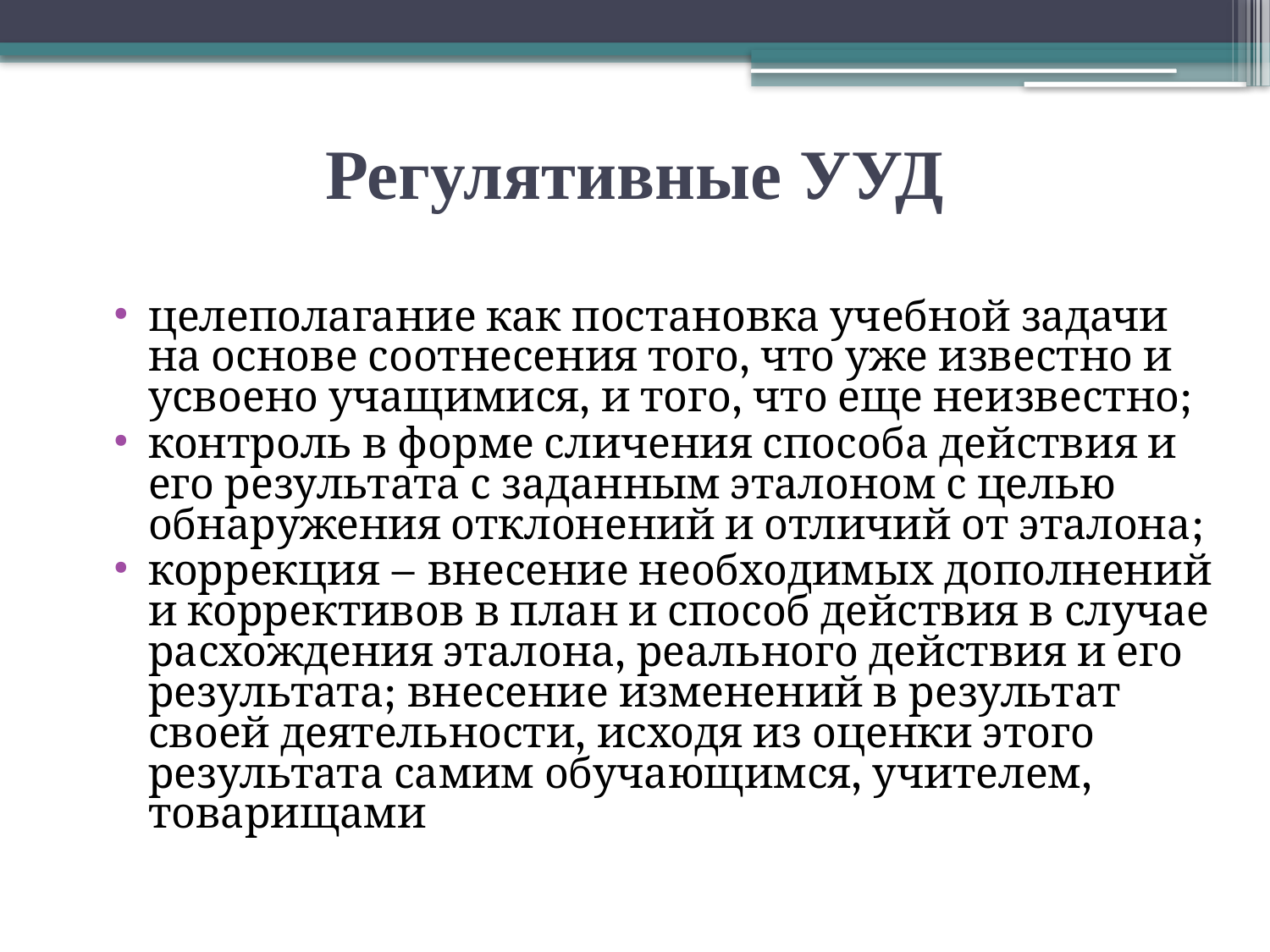

# Регулятивные УУД

целеполагание как постановка учебной задачи на основе соотнесения того, что уже известно и усвоено учащимися, и того, что еще неизвестно;
контроль в форме сличения способа действия и его результата с заданным эталоном с целью обнаружения отклонений и отличий от эталона;
коррекция – внесение необходимых дополнений и коррективов в план и способ действия в случае расхождения эталона, реального действия и его результата; внесение изменений в результат своей деятельности, исходя из оценки этого результата самим обучающимся, учителем, товарищами